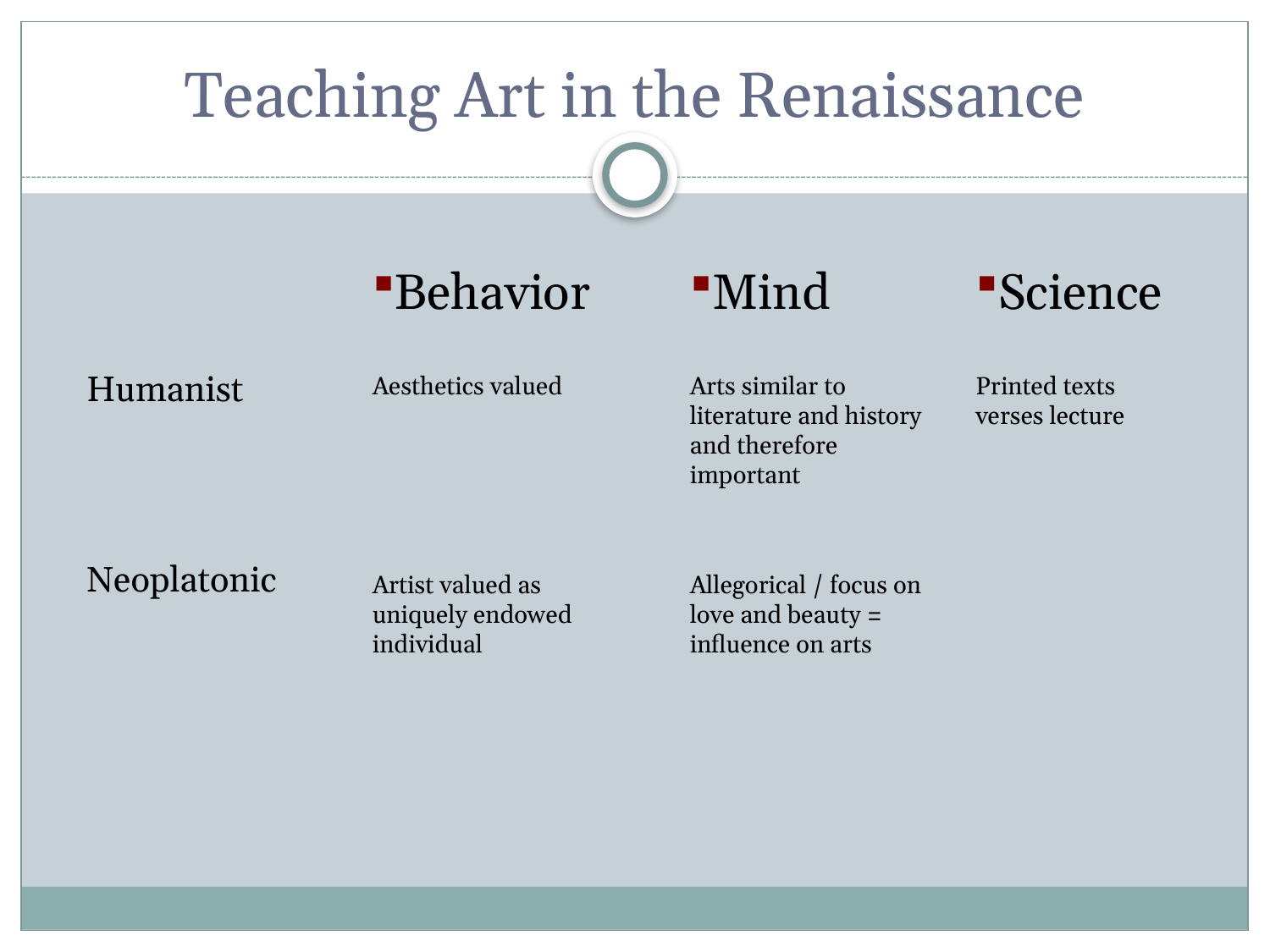

# Teaching Art in the Renaissance
Behavior
Mind
Science
Humanist
Aesthetics valued
Arts similar to literature and history and therefore important
Printed texts verses lecture
Neoplatonic
Artist valued as uniquely endowed individual
Allegorical / focus on love and beauty = influence on arts